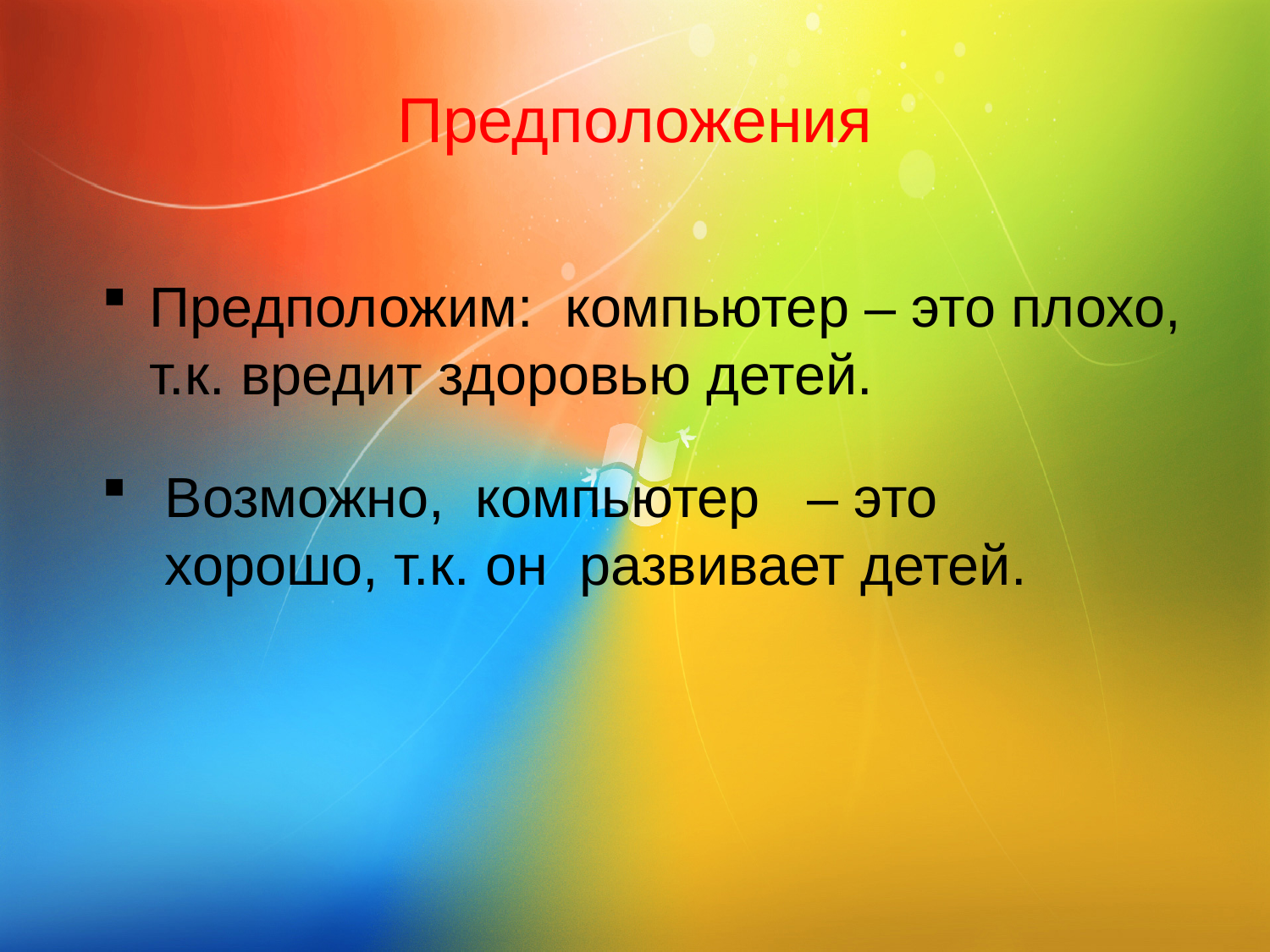

# Предположения
Предположим:  компьютер – это плохо, т.к. вредит здоровью детей.
Возможно,  компьютер   – это хорошо, т.к. он  развивает детей.